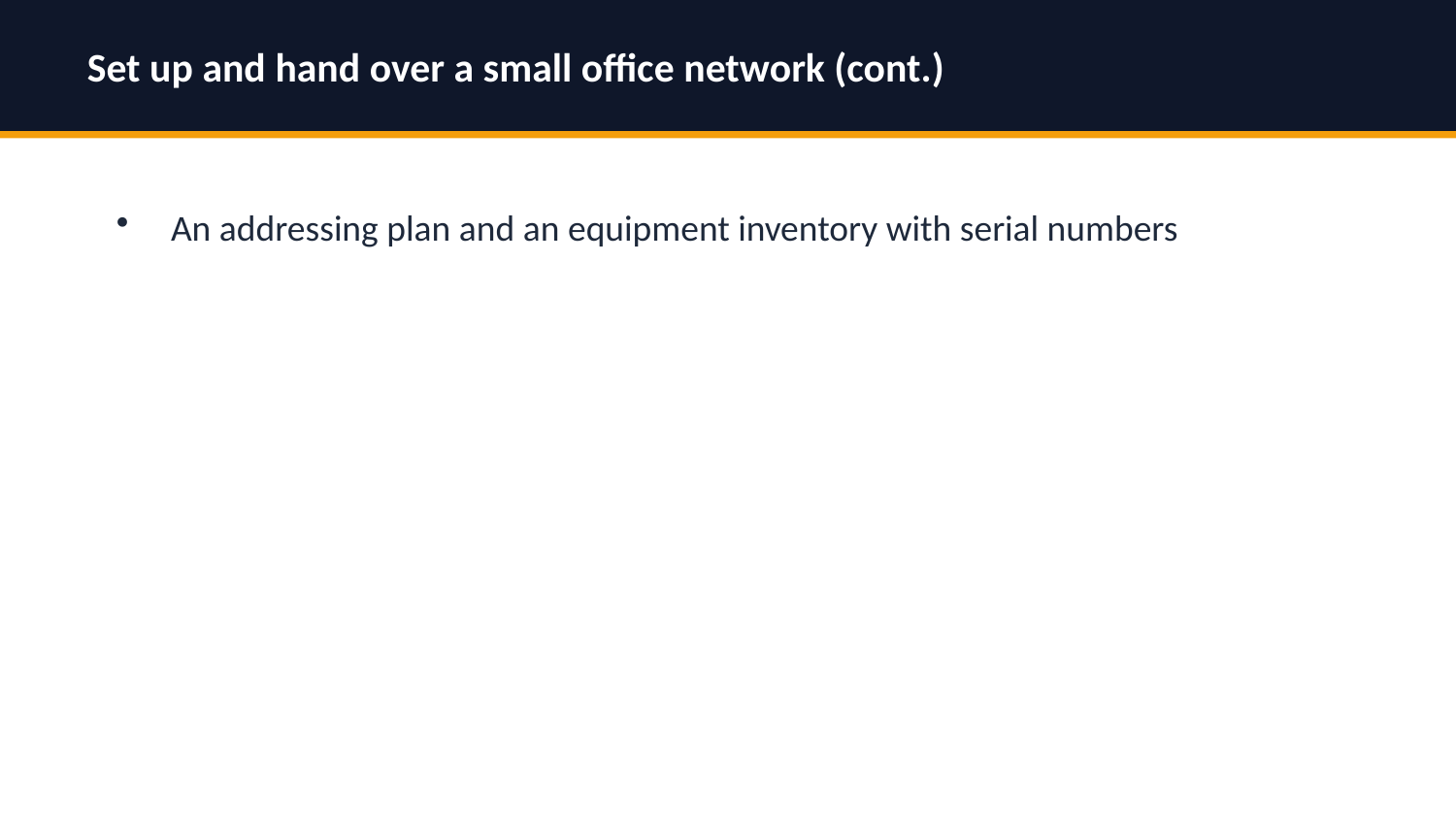

Set up and hand over a small office network (cont.)

An addressing plan and an equipment inventory with serial numbers